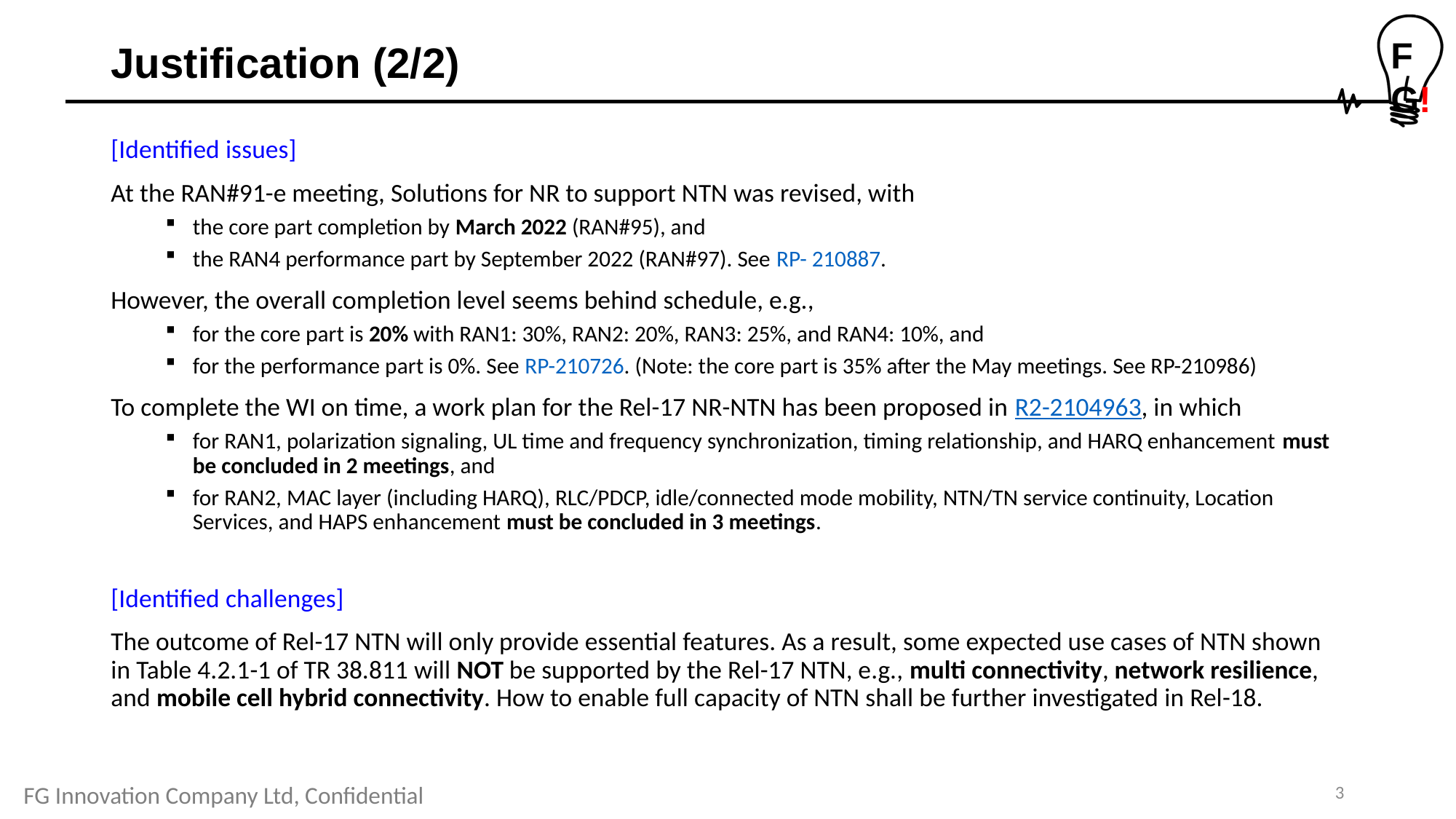

# Justification (2/2)
[Identified issues]
At the RAN#91-e meeting, Solutions for NR to support NTN was revised, with
the core part completion by March 2022 (RAN#95), and
the RAN4 performance part by September 2022 (RAN#97). See RP- 210887.
However, the overall completion level seems behind schedule, e.g.,
for the core part is 20% with RAN1: 30%, RAN2: 20%, RAN3: 25%, and RAN4: 10%, and
for the performance part is 0%. See RP-210726. (Note: the core part is 35% after the May meetings. See RP-210986)
To complete the WI on time, a work plan for the Rel-17 NR-NTN has been proposed in R2-2104963, in which
for RAN1, polarization signaling, UL time and frequency synchronization, timing relationship, and HARQ enhancement must be concluded in 2 meetings, and
for RAN2, MAC layer (including HARQ), RLC/PDCP, idle/connected mode mobility, NTN/TN service continuity, Location Services, and HAPS enhancement must be concluded in 3 meetings.

[Identified challenges]
The outcome of Rel-17 NTN will only provide essential features. As a result, some expected use cases of NTN shown in Table 4.2.1-1 of TR 38.811 will NOT be supported by the Rel-17 NTN, e.g., multi connectivity, network resilience, and mobile cell hybrid connectivity. How to enable full capacity of NTN shall be further investigated in Rel-18.

3